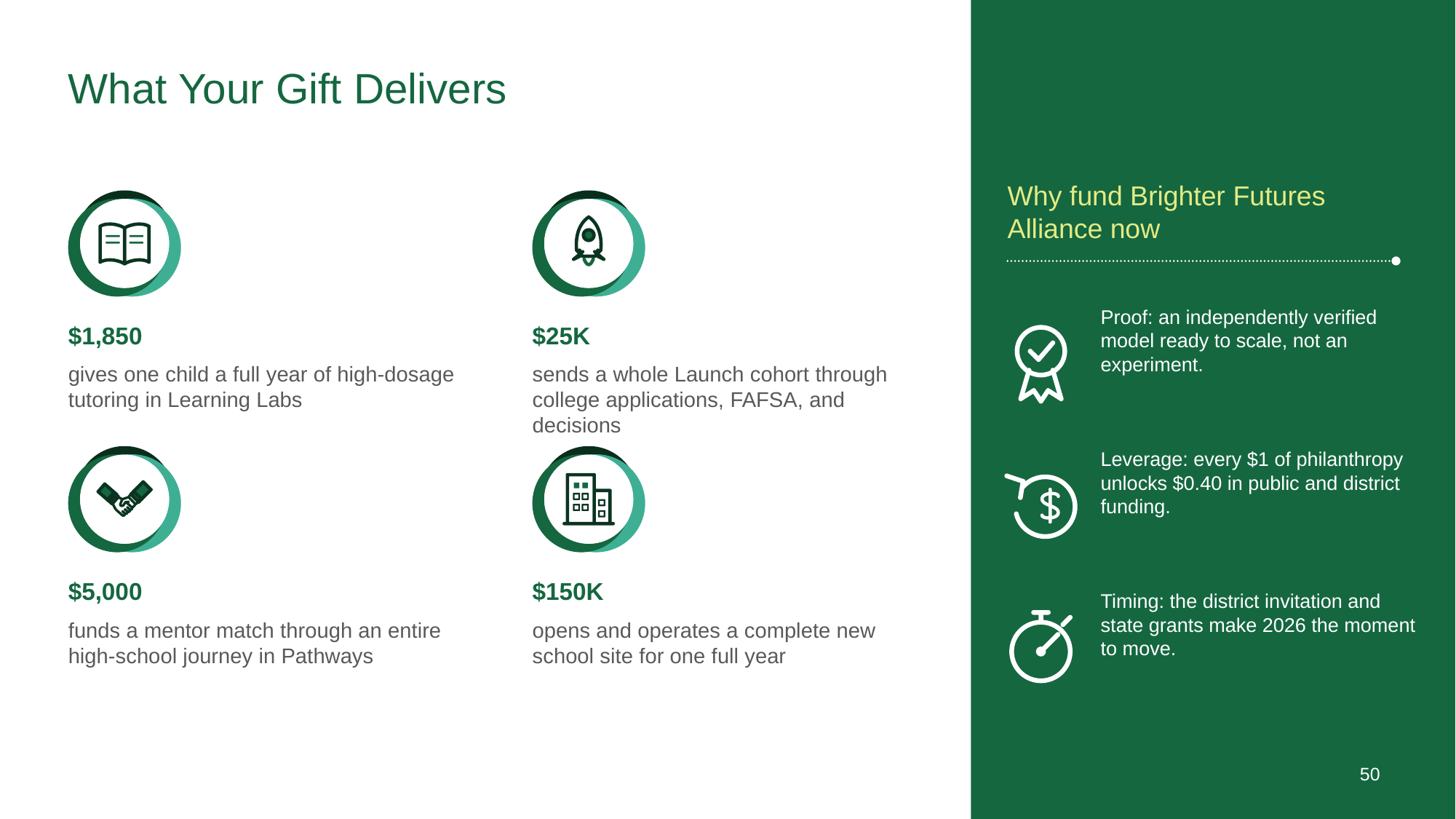

# What Your Gift Delivers
Why fund Brighter Futures Alliance now

Proof: an independently verified model ready to scale, not an experiment.

$1,850
gives one child a full year of high-dosage tutoring in Learning Labs
$25K
sends a whole Launch cohort through college applications, FAFSA, and decisions

Leverage: every $1 of philanthropy unlocks $0.40 in public and district funding.

$5,000
funds a mentor match through an entire high-school journey in Pathways
$150K
opens and operates a complete new school site for one full year
Timing: the district invitation and state grants make 2026 the moment to move.

50